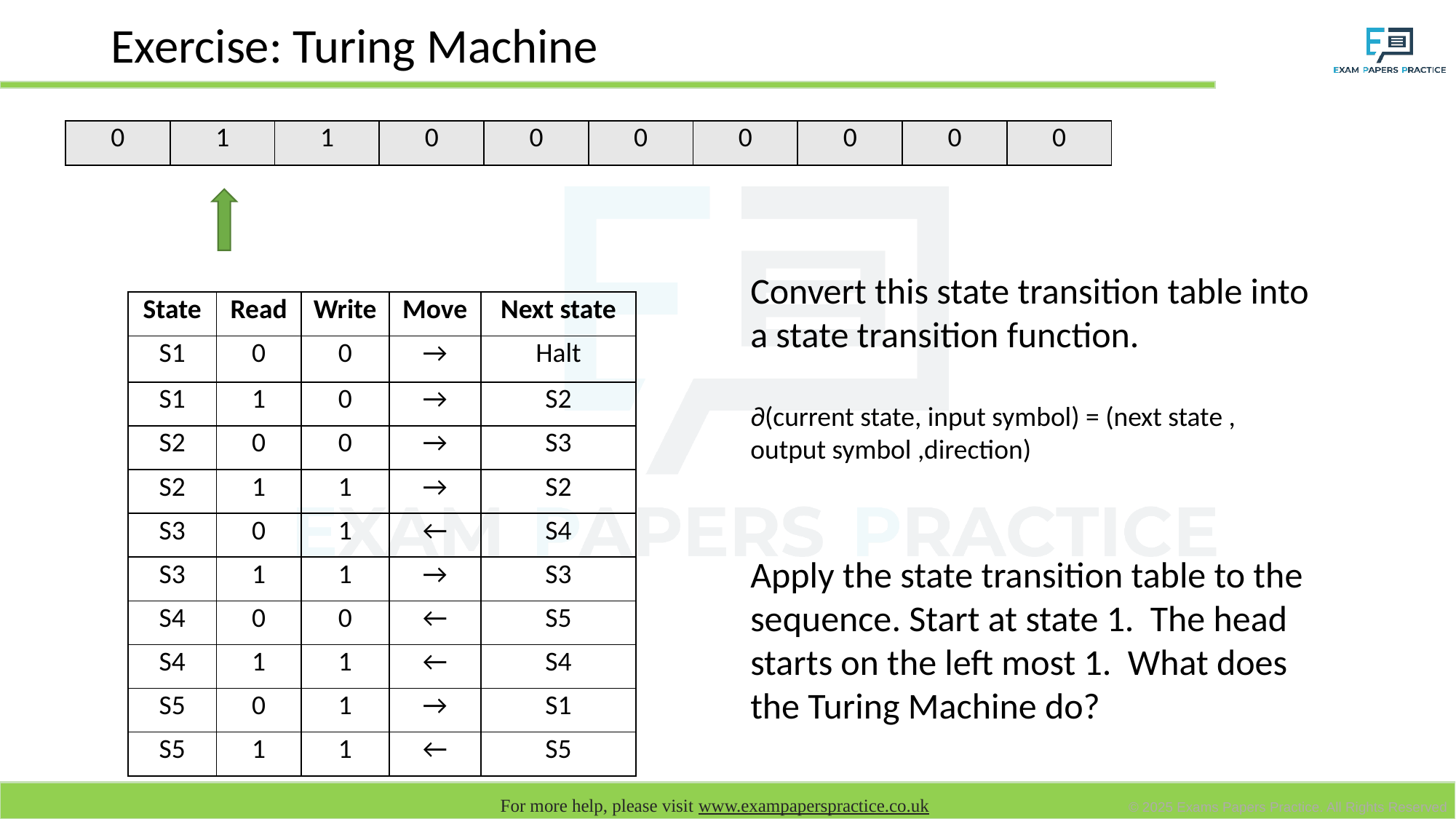

# Exercise: Turing Machine
| 0 | 1 | 1 | 0 | 0 | 0 | 0 | 0 | 0 | 0 |
| --- | --- | --- | --- | --- | --- | --- | --- | --- | --- |

Convert this state transition table into a state transition function.

∂(current state, input symbol) = (next state , output symbol ,direction)

Apply the state transition table to the sequence. Start at state 1.  The head starts on the left most 1.  What does the Turing Machine do?
| State | Read | Write | Move | Next state |
| --- | --- | --- | --- | --- |
| S1 | 0 | 0 | → | Halt |
| S1 | 1 | 0 | → | S2 |
| S2 | 0 | 0 | → | S3 |
| S2 | 1 | 1 | → | S2 |
| S3 | 0 | 1 | ← | S4 |
| S3 | 1 | 1 | → | S3 |
| S4 | 0 | 0 | ← | S5 |
| S4 | 1 | 1 | ← | S4 |
| S5 | 0 | 1 | → | S1 |
| S5 | 1 | 1 | ← | S5 |